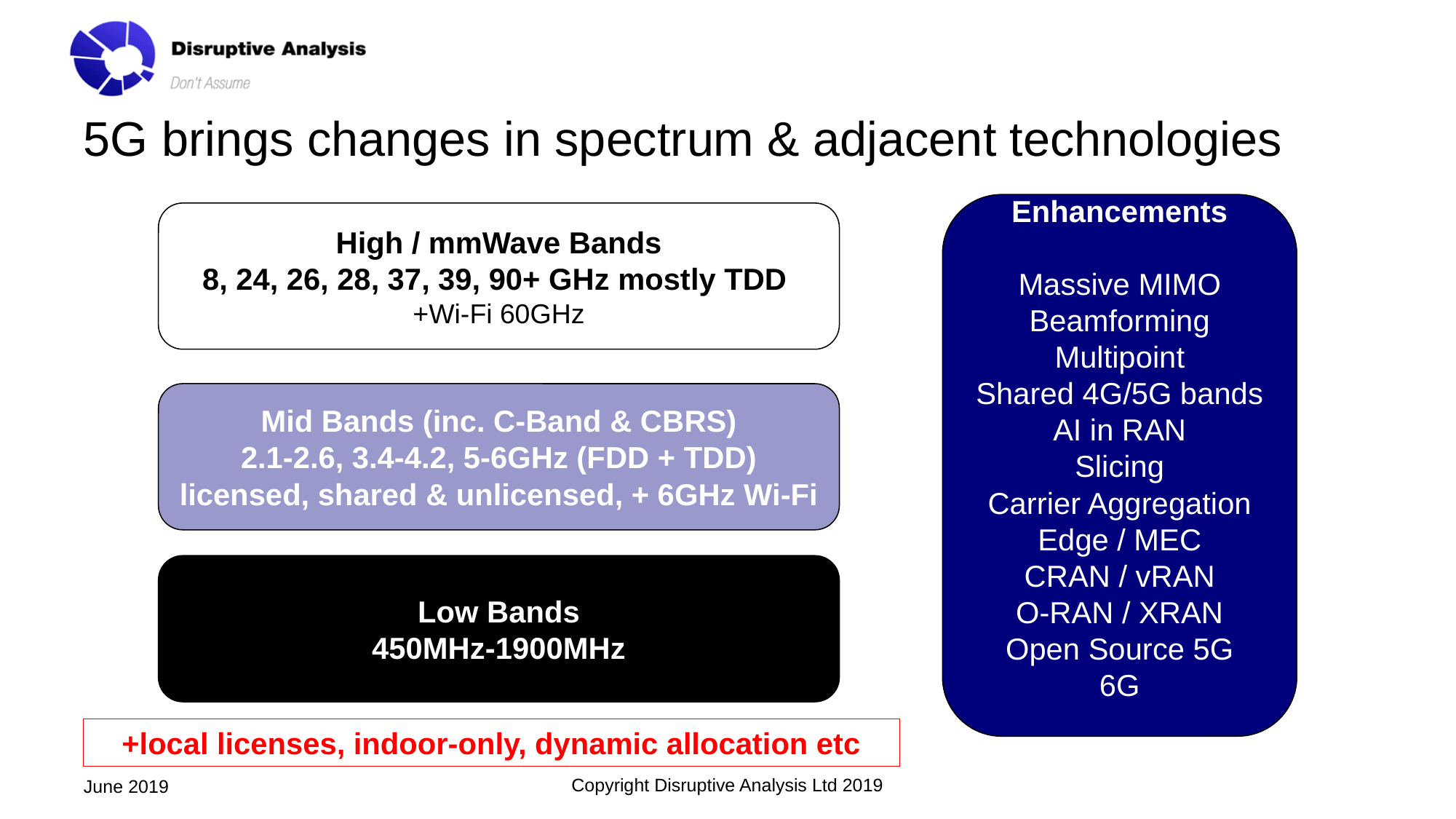

# 5G brings changes in spectrum & adjacent technologies

Enhancements

Massive MIMO
Beamforming
Multipoint
Shared 4G/5G bands
AI in RAN
Slicing
Carrier Aggregation
Edge / MEC
CRAN / vRAN
O-RAN / XRAN
Open Source 5G
6G

High / mmWave Bands
8, 24, 26, 28, 37, 39, 90+ GHz mostly TDD
+Wi-Fi 60GHz
Mid Bands (inc. C-Band & CBRS)
2.1-2.6, 3.4-4.2, 5-6GHz (FDD + TDD)
licensed, shared & unlicensed, + 6GHz Wi-Fi
Low Bands
450MHz-1900MHz
+local licenses, indoor-only, dynamic allocation etc
June 2019
Copyright Disruptive Analysis Ltd 2019